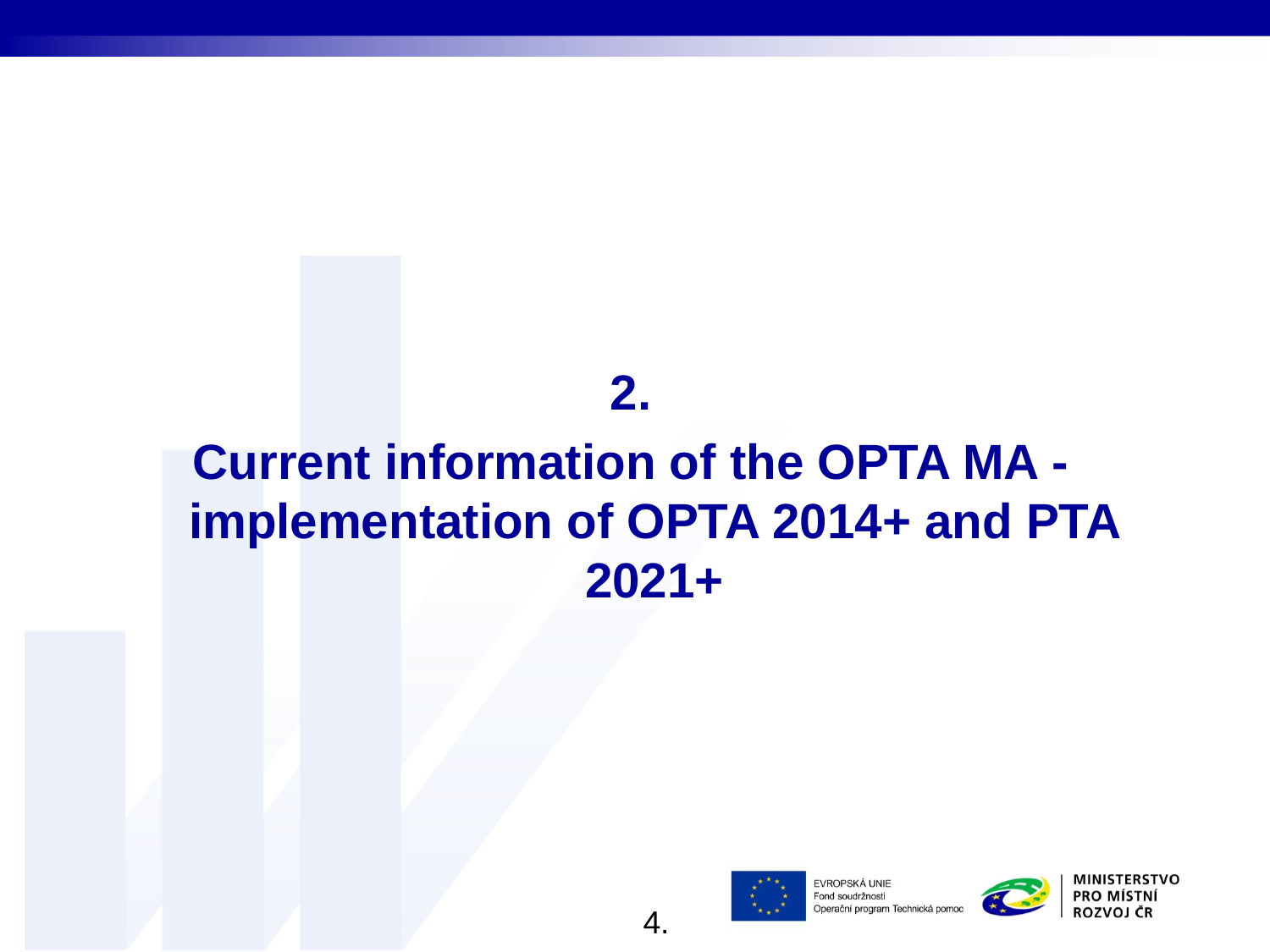

2.
Current information of the OPTA MA - implementation of OPTA 2014+ and PTA 2021+

4.